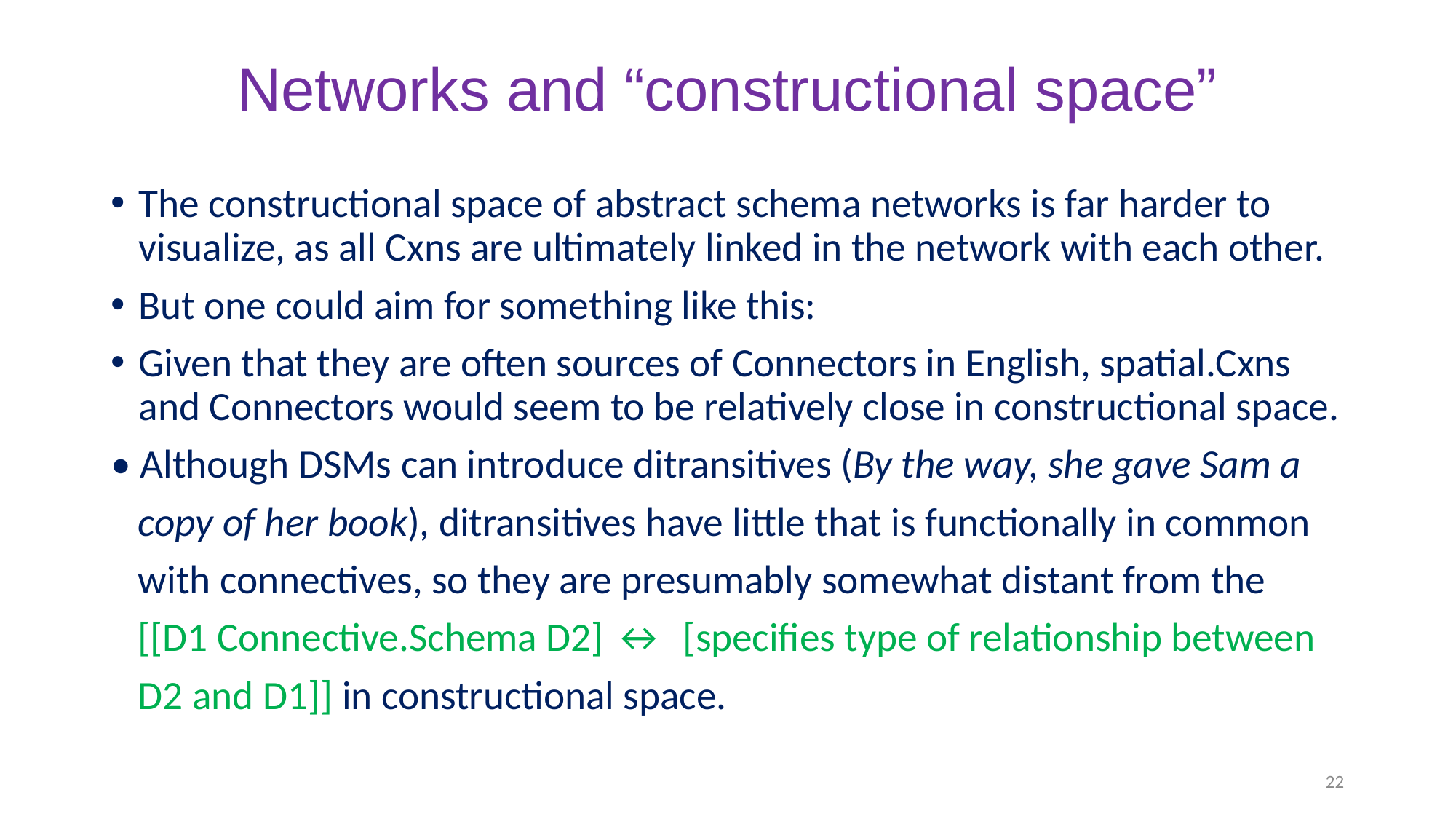

# Networks and “constructional space”
The constructional space of abstract schema networks is far harder to visualize, as all Cxns are ultimately linked in the network with each other.
But one could aim for something like this:
Given that they are often sources of Connectors in English, spatial.Cxns and Connectors would seem to be relatively close in constructional space.
• Although DSMs can introduce ditransitives (By the way, she gave Sam a
   copy of her book), ditransitives have little that is functionally in common
   with connectives, so they are presumably somewhat distant from the
   [[D1 Connective.Schema D2] ↔  [specifies type of relationship between
   D2 and D1]] in constructional space.

22